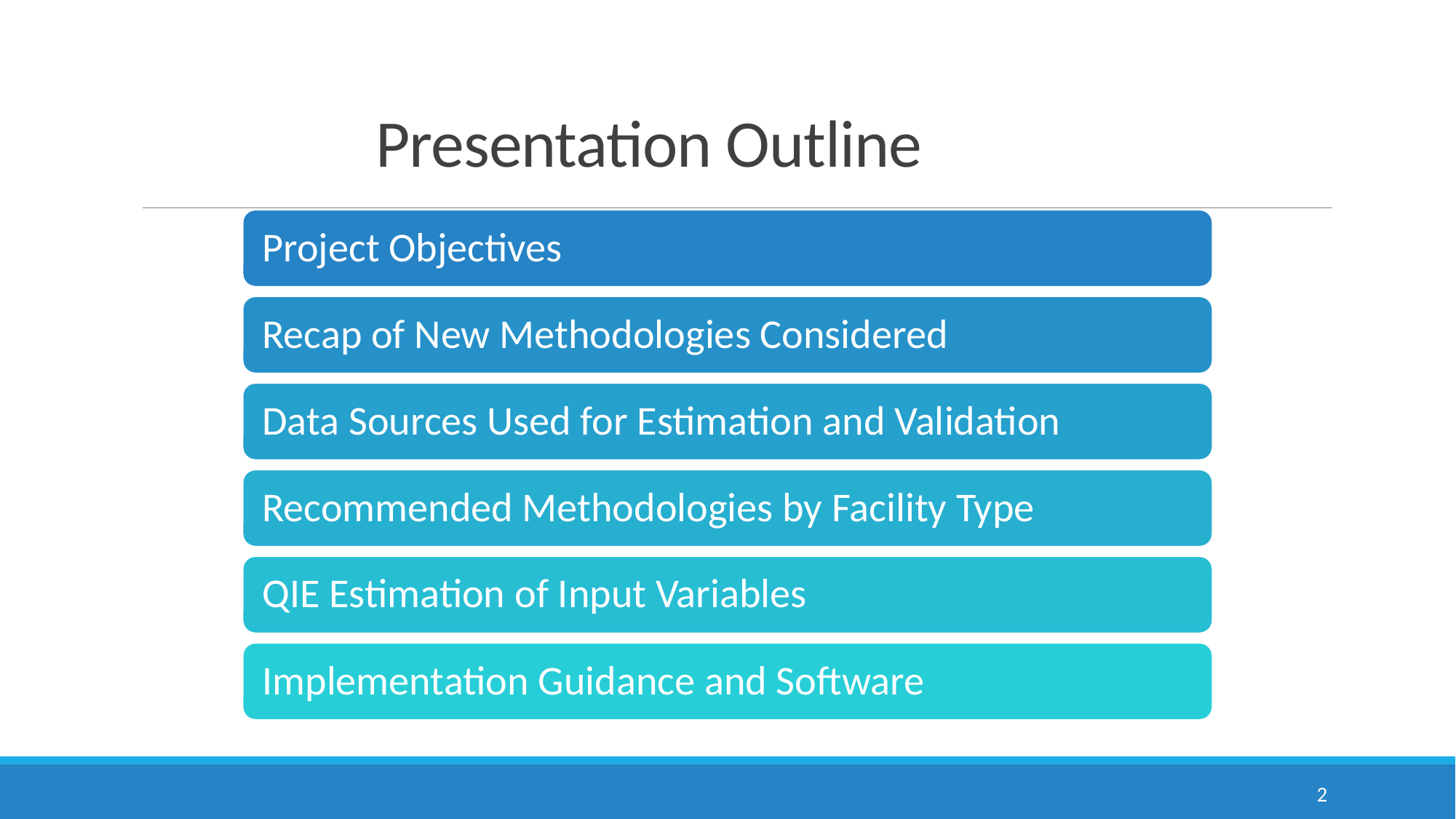

# Presentation Outline
Project Objectives
Recap of New Methodologies Considered
Data Sources Used for Estimation and Validation
Recommended Methodologies by Facility Type
QIE Estimation of Input Variables
Implementation Guidance and Software
2